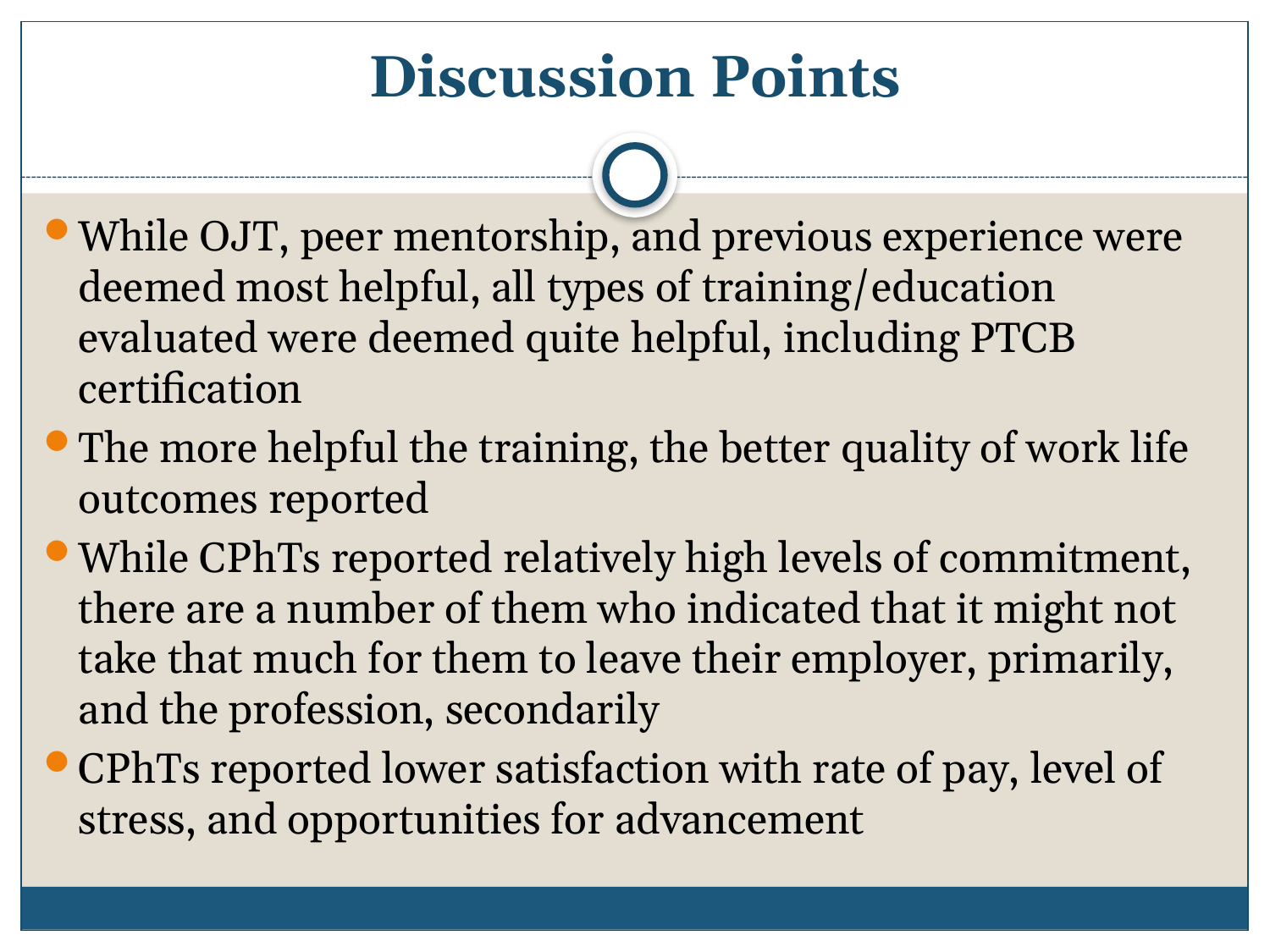

# Discussion Points
While OJT, peer mentorship, and previous experience were deemed most helpful, all types of training/education evaluated were deemed quite helpful, including PTCB certification
The more helpful the training, the better quality of work life outcomes reported
While CPhTs reported relatively high levels of commitment, there are a number of them who indicated that it might not take that much for them to leave their employer, primarily, and the profession, secondarily
CPhTs reported lower satisfaction with rate of pay, level of stress, and opportunities for advancement